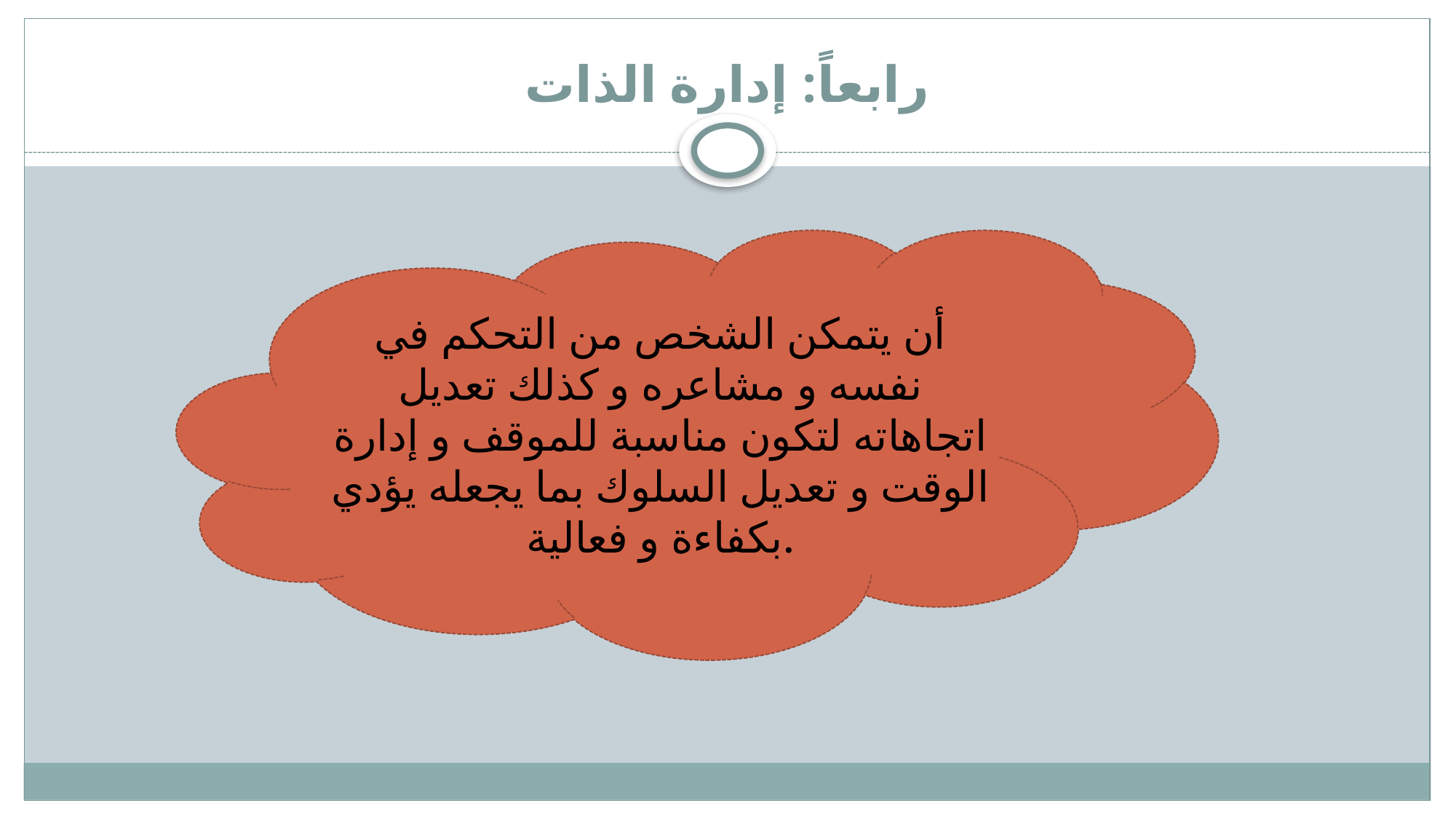

# رابعاً: إدارة الذات

أن يتمكن الشخص من التحكم في نفسه و مشاعره و كذلك تعديل اتجاهاته لتكون مناسبة للموقف و إدارة الوقت و تعديل السلوك بما يجعله يؤدي بكفاءة و فعالية.